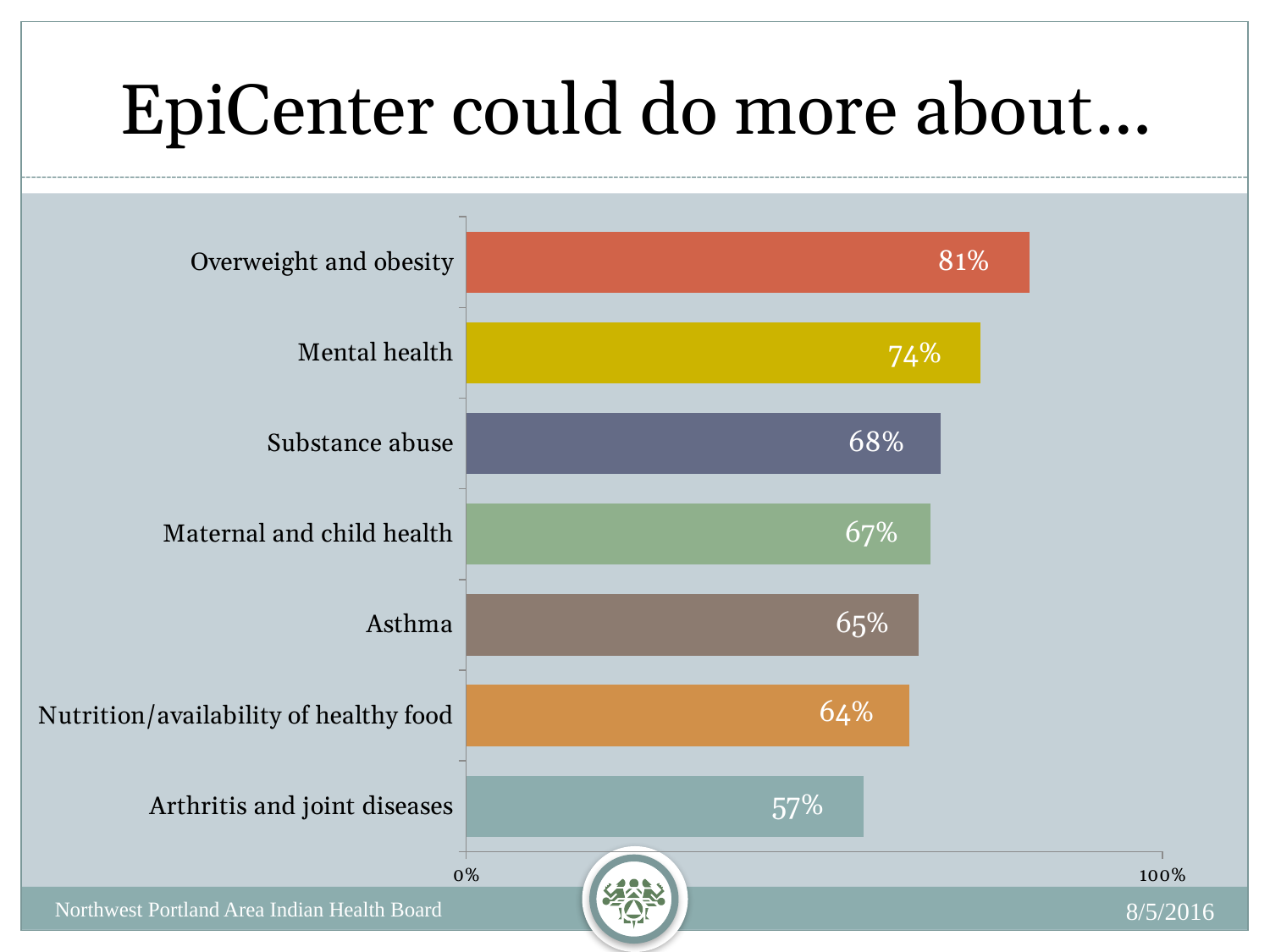

# EpiCenter could do more about…

### Chart

| Category | Would like Epicenter to do more |
|---|---|
| Arthritis and joint diseases | 0.5714285714285714 |
| Nutrition/availability of healthy food | 0.6363636363636364 |
| Asthma | 0.65 |
| Maternal and child health | 0.6666666666666666 |
| Substance abuse | 0.6818181818181818 |
| Mental health | 0.7391304347826086 |
| Overweight and obesity | 0.8095238095238095 |
8/5/2016
Northwest Portland Area Indian Health Board